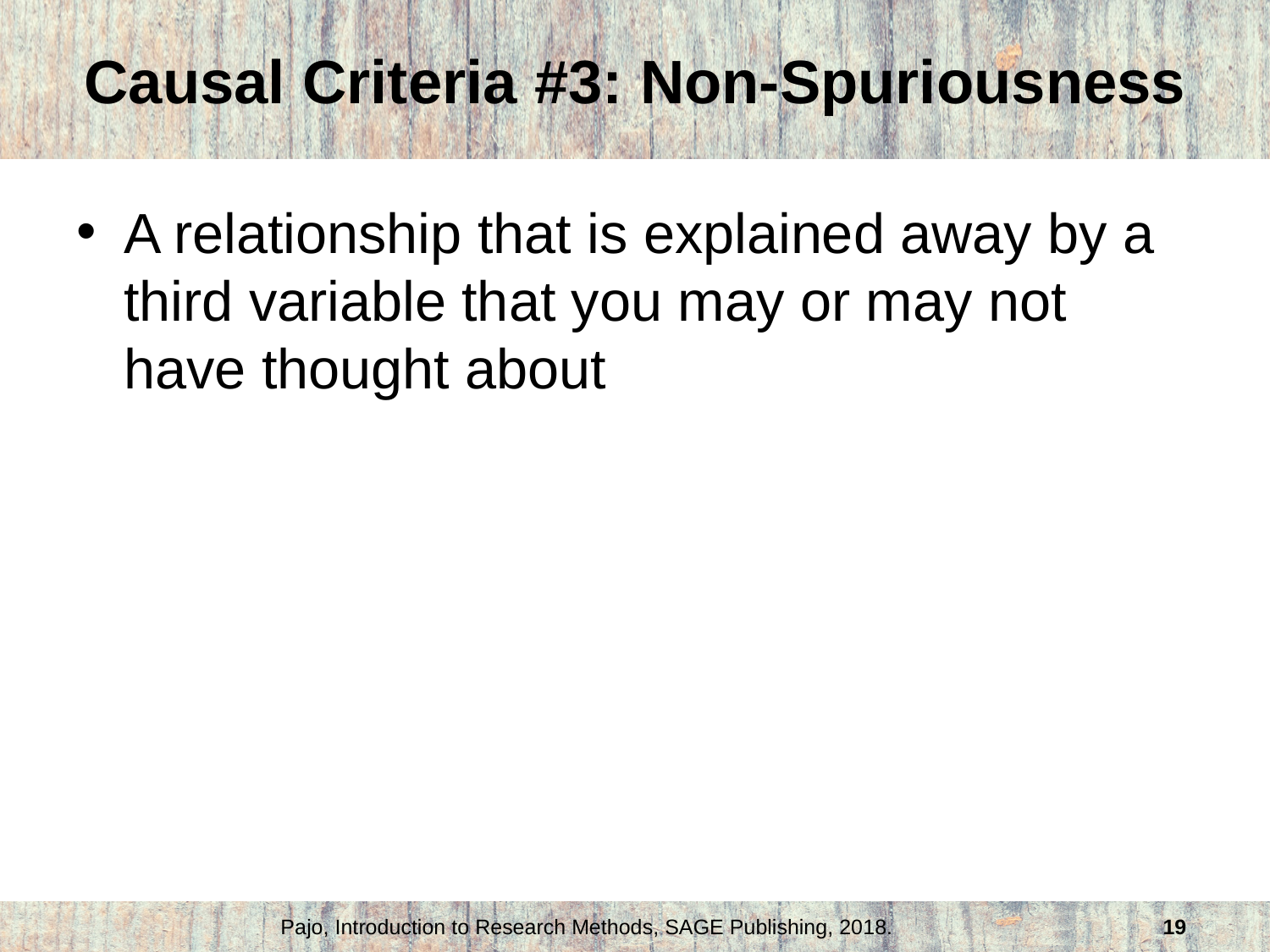

# Causal Criteria #3: Non-Spuriousness
A relationship that is explained away by a third variable that you may or may not have thought about
Pajo, Introduction to Research Methods, SAGE Publishing, 2018.
19